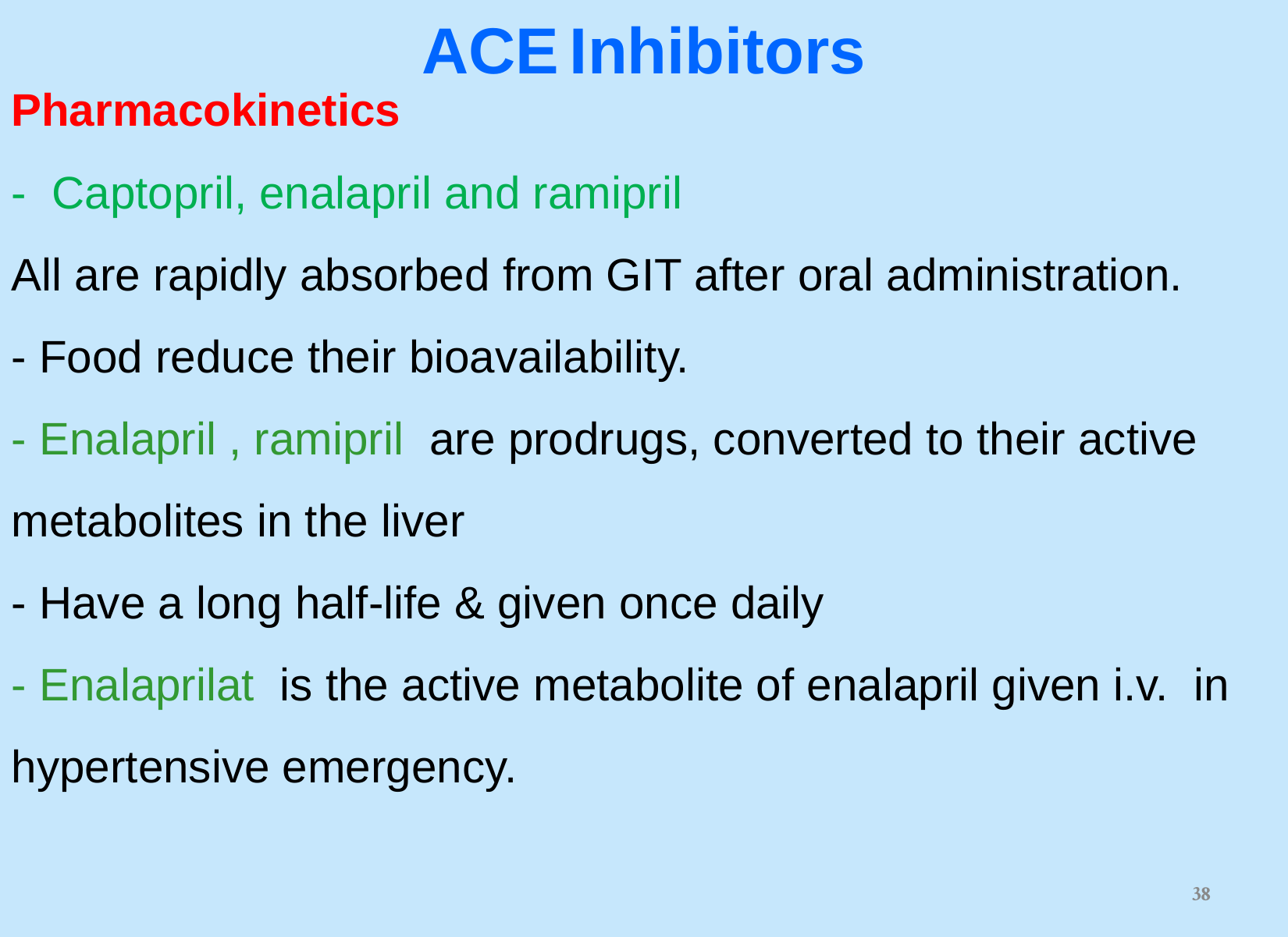

ACE Inhibitors
Pharmacokinetics
-  Captopril, enalapril and ramipril
All are rapidly absorbed from GIT after oral administration.
- Food reduce their bioavailability.
- Enalapril , ramipril  are prodrugs, converted to their active metabolites in the liver
- Have a long half-life & given once daily
- Enalaprilat  is the active metabolite of enalapril given i.v.  in hypertensive emergency.

38